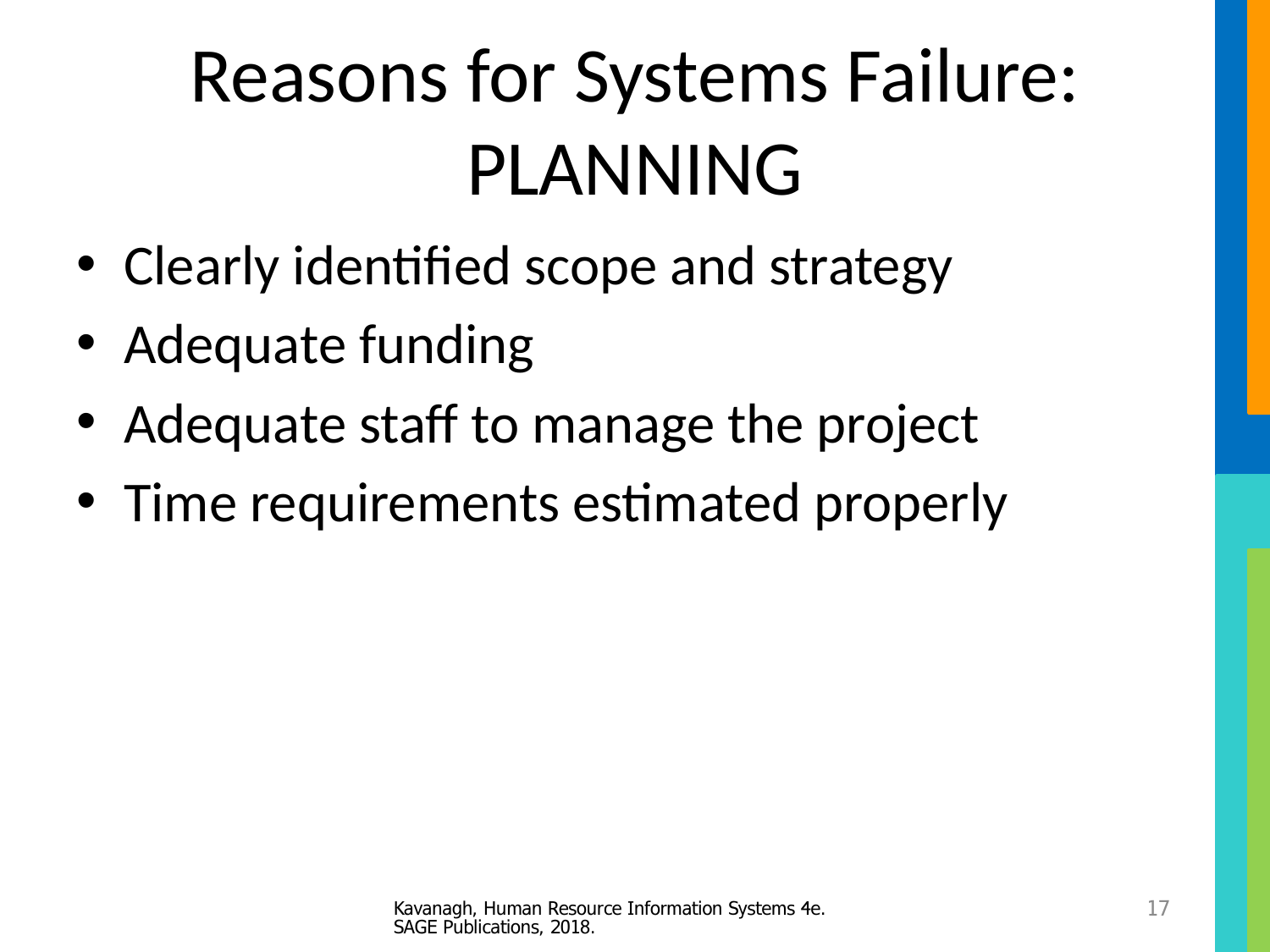

# Reasons for Systems Failure: PLANNING
Clearly identified scope and strategy
Adequate funding
Adequate staff to manage the project
Time requirements estimated properly
Kavanagh, Human Resource Information Systems 4e. SAGE Publications, 2018.
17